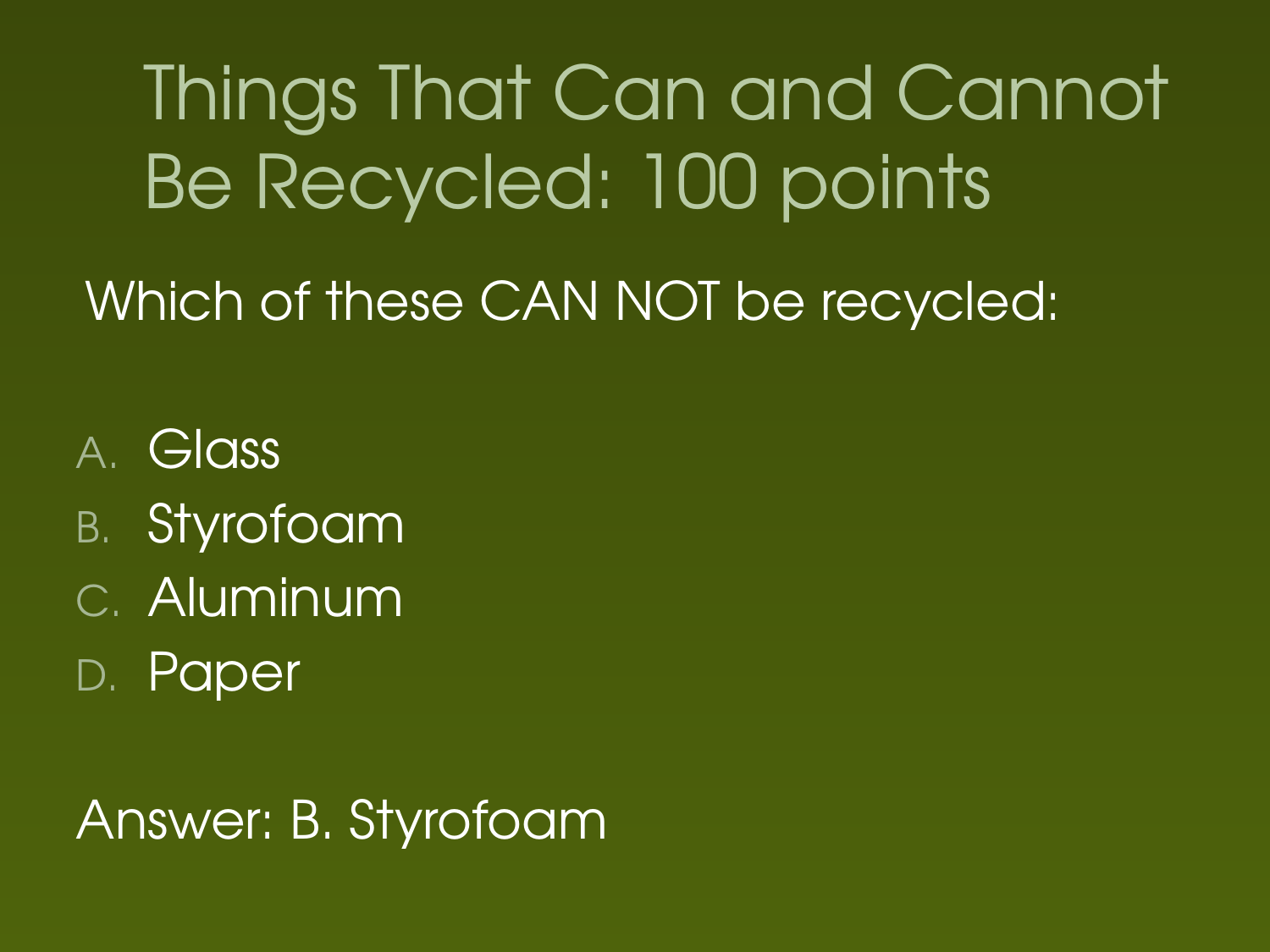

# Things That Can and Cannot Be Recycled: 100 points
Which of these CAN NOT be recycled:

Glass
Styrofoam
Aluminum
Paper

Answer: B. Styrofoam